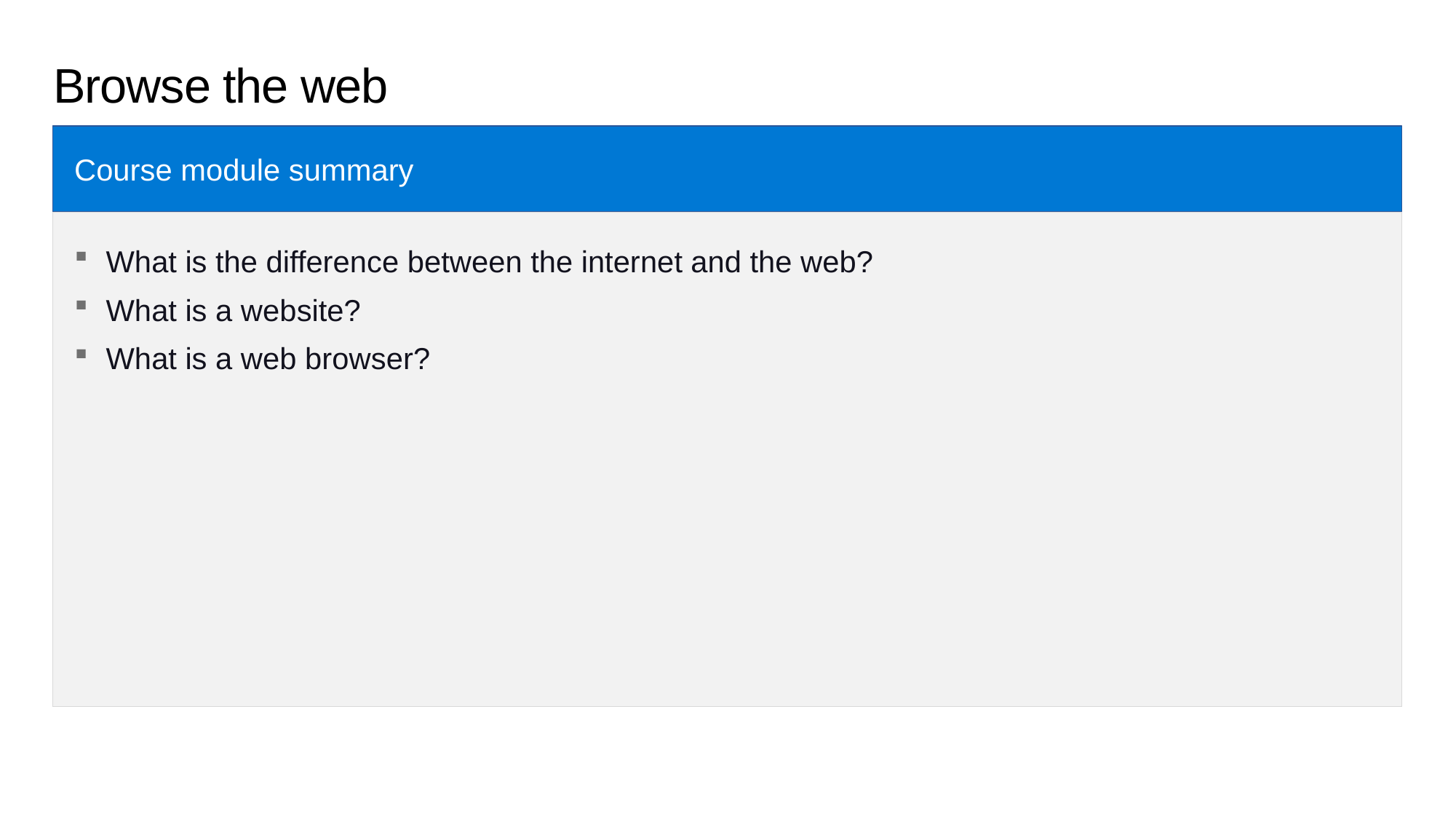

Browse the web
Course module summary
What is the difference between the internet and the web?
What is a website?
What is a web browser?